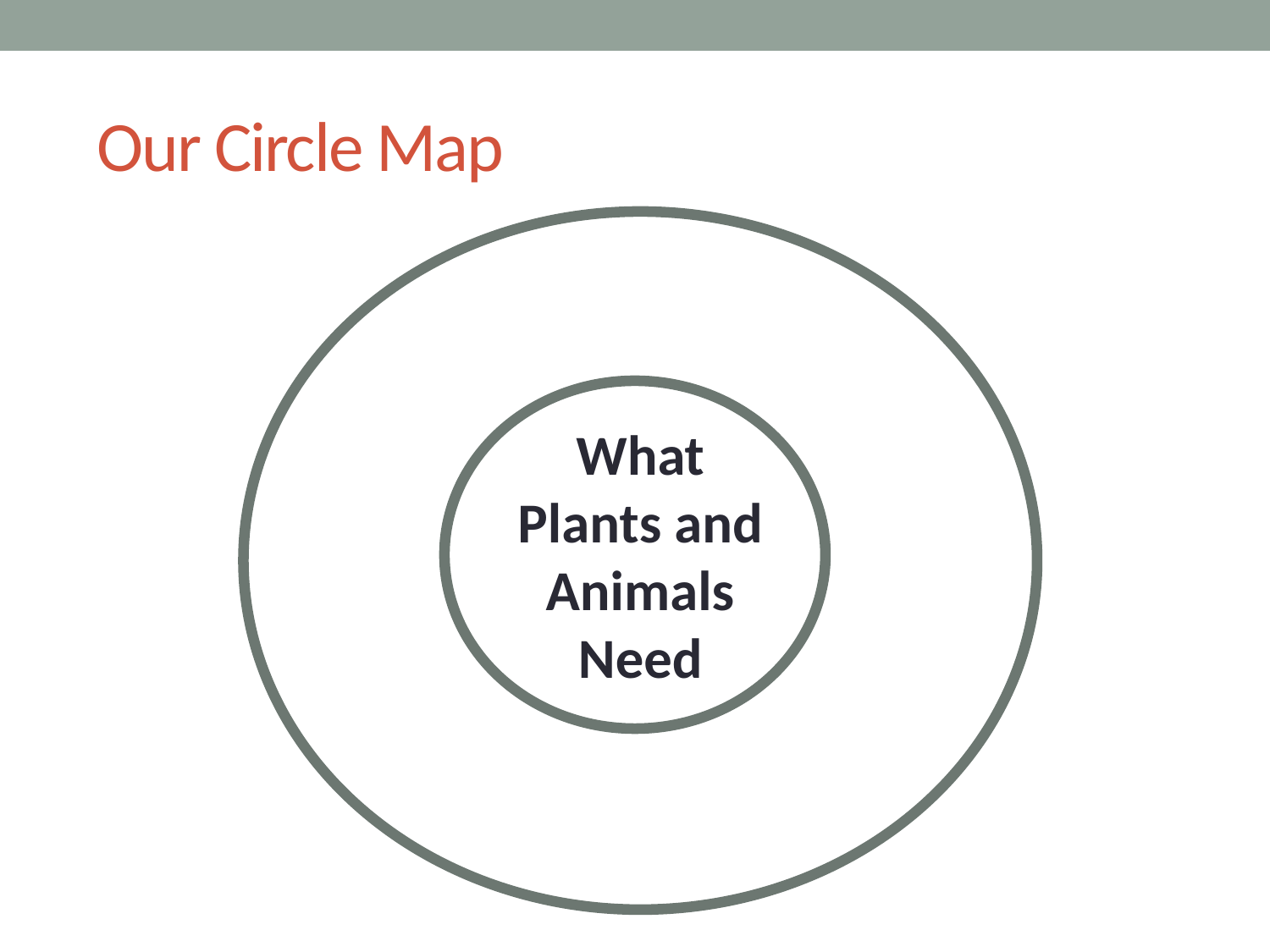

# Our Circle Map

What Plants and Animals Need